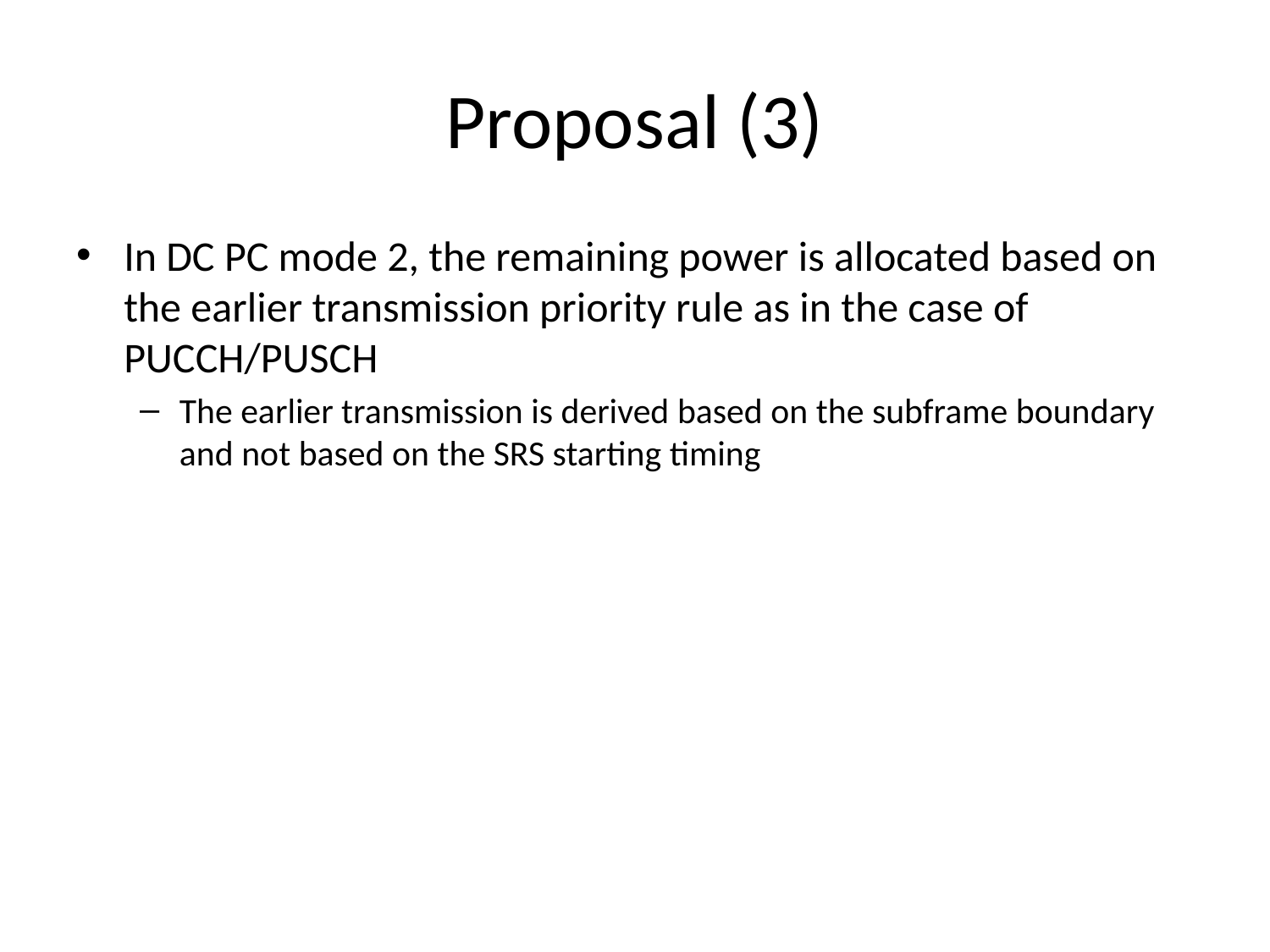

# Proposal (3)
In DC PC mode 2, the remaining power is allocated based on the earlier transmission priority rule as in the case of PUCCH/PUSCH
The earlier transmission is derived based on the subframe boundary and not based on the SRS starting timing